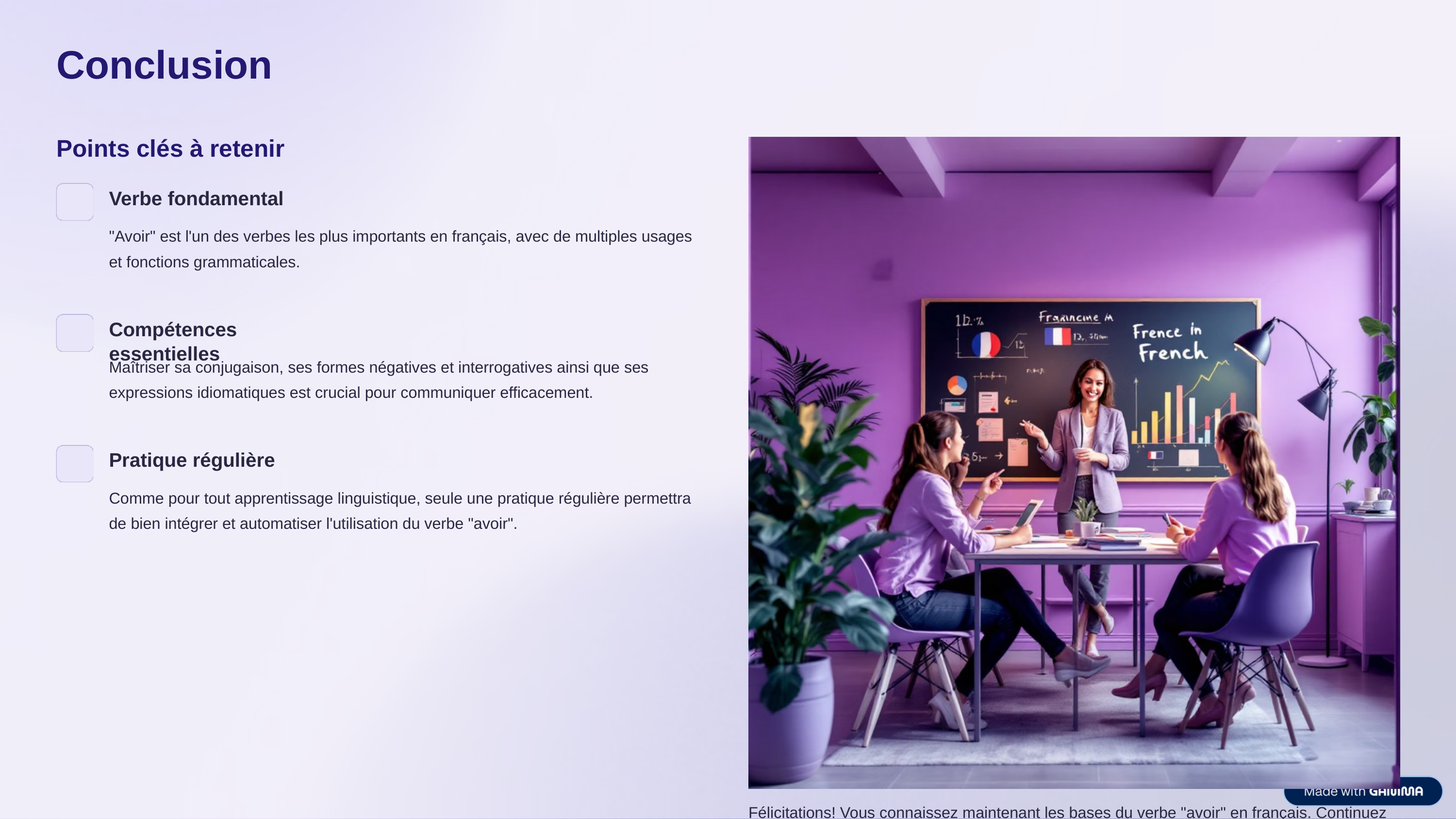

Conclusion
Points clés à retenir

Verbe fondamental
"Avoir" est l'un des verbes les plus importants en français, avec de multiples usages et fonctions grammaticales.

Compétences essentielles
Maîtriser sa conjugaison, ses formes négatives et interrogatives ainsi que ses expressions idiomatiques est crucial pour communiquer efficacement.

Pratique régulière
Comme pour tout apprentissage linguistique, seule une pratique régulière permettra de bien intégrer et automatiser l'utilisation du verbe "avoir".

Félicitations! Vous connaissez maintenant les bases du verbe "avoir" en français. Continuez à pratiquer régulièrement pour renforcer vos connaissances.